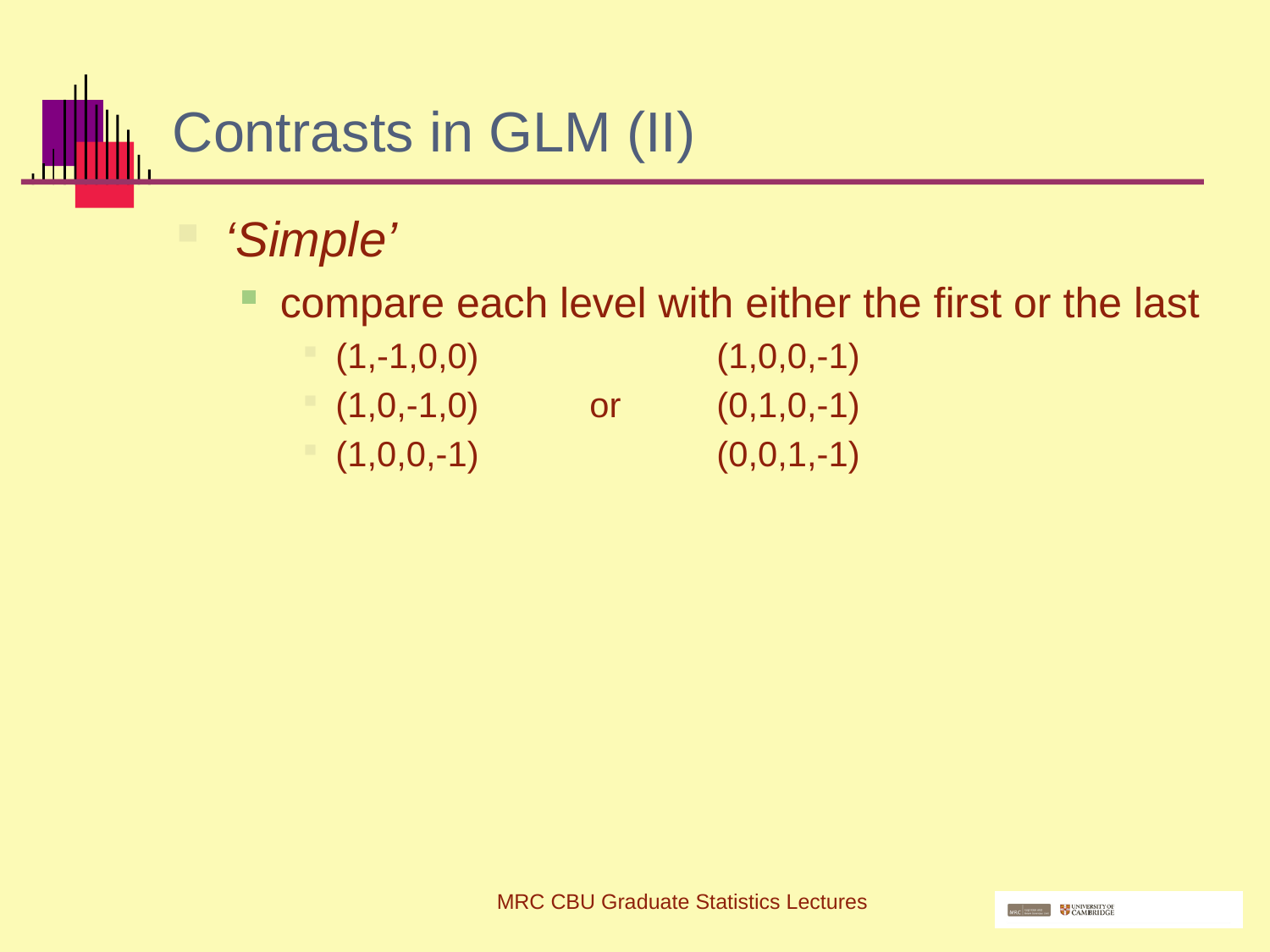

# Contrasts in GLM (II)
‘Simple’
compare each level with either the first or the last
(1,-1,0,0)		(1,0,0,-1)
(1,0,-1,0)	or	(0,1,0,-1)
(1,0,0,-1)   		(0,0,1,-1)

MRC CBU Graduate Statistics Lectures